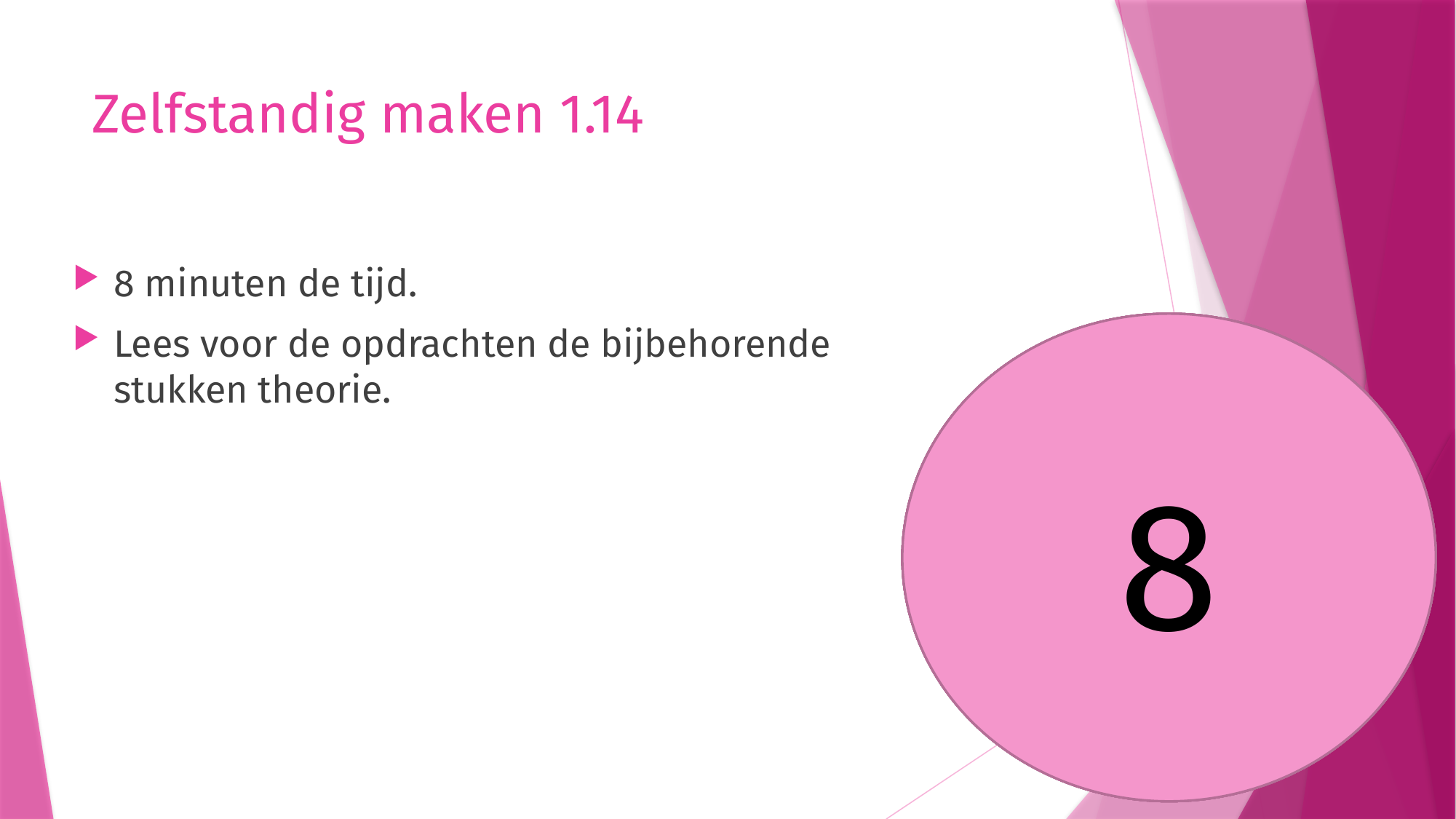

# Zelfstandig maken 1.14
8 minuten de tijd.
Lees voor de opdrachten de bijbehorende stukken theorie.

8
5
6
7
4
3
1
2